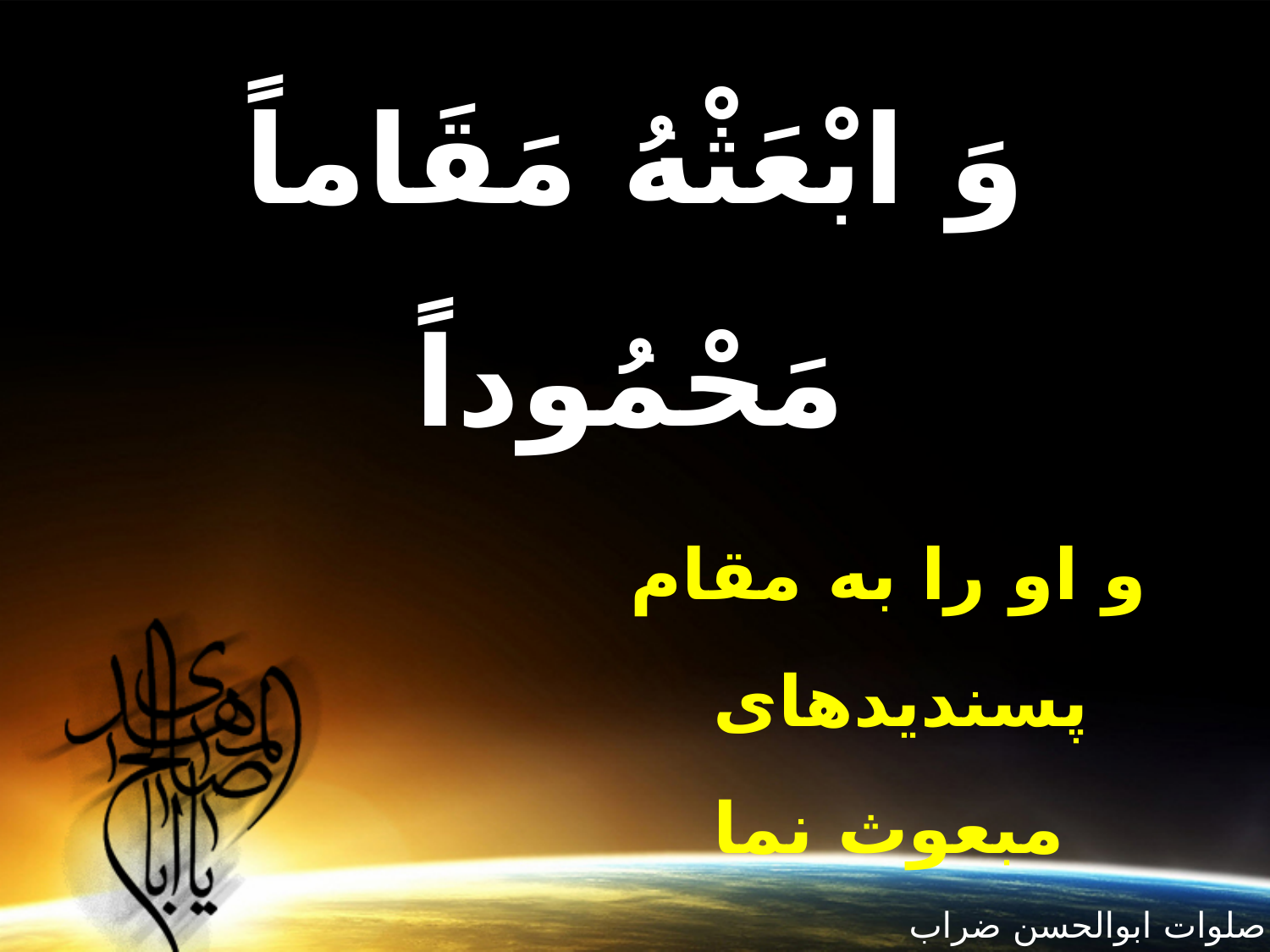

وَ ابْعَثْهُ مَقَاماً مَحْمُوداً
و او را به مقام پسنديده‏اى
مبعوث نما